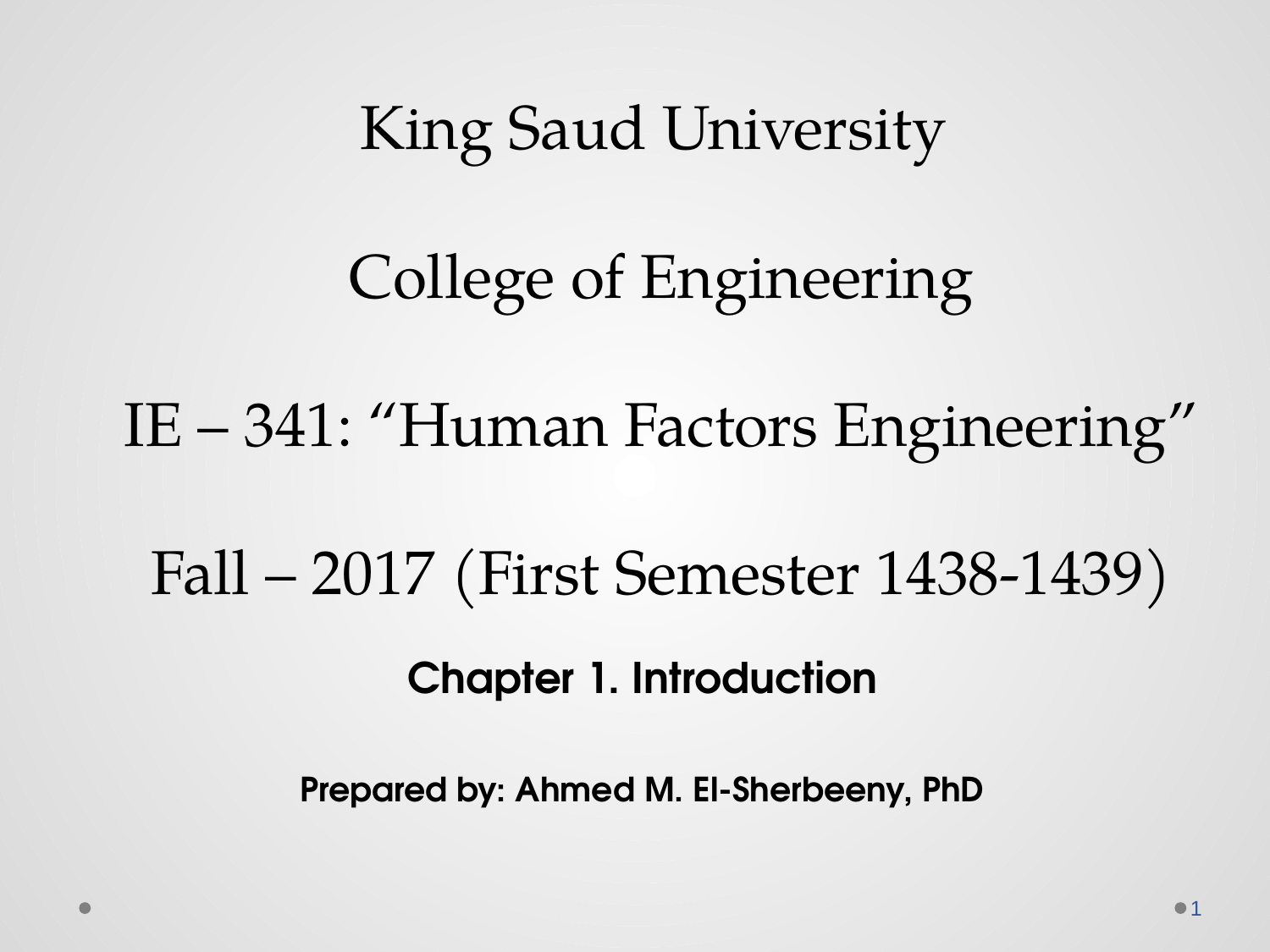

# King Saud University College of Engineering IE – 341: “Human Factors Engineering” Fall – 2017 (First Semester 1438-1439)
Chapter 1. Introduction

Prepared by: Ahmed M. El-Sherbeeny, PhD
1